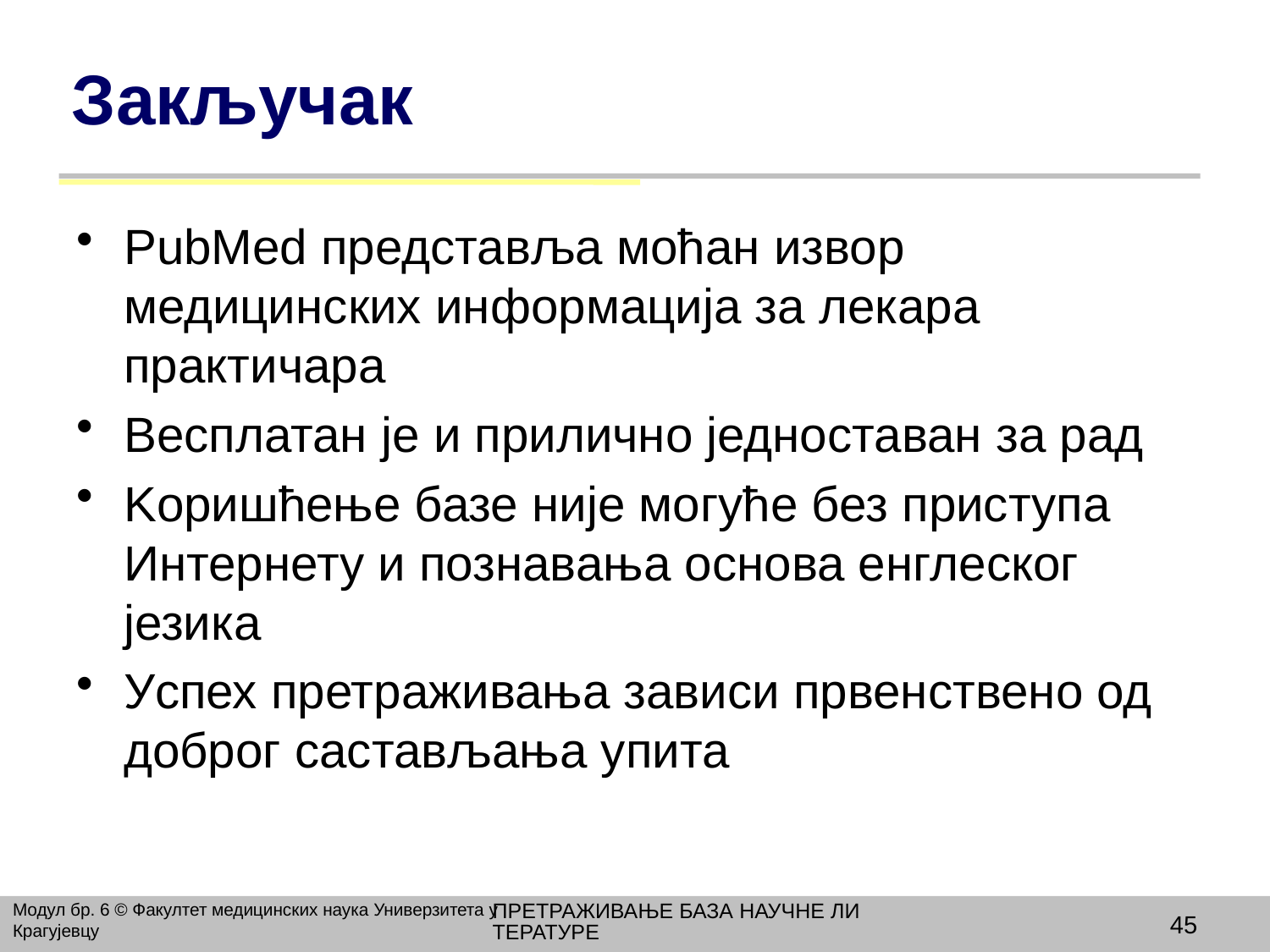

# Закључак
PubMed представља моћан извор медицинских информација за лекара практичара
Bесплатан je и прилично једноставан за рад
Kоришћење базе није могуће без приступа Интернету и познавања основа енглеског језика
Успех претраживања зависи првенствено од доброг састављања упита
ПРЕТРАЖИВАЊЕ БАЗА НАУЧНЕ ЛИТЕРАТУРЕ
Модул бр. 6 © Факултет медицинских наука Универзитета у Крагујевцу
45